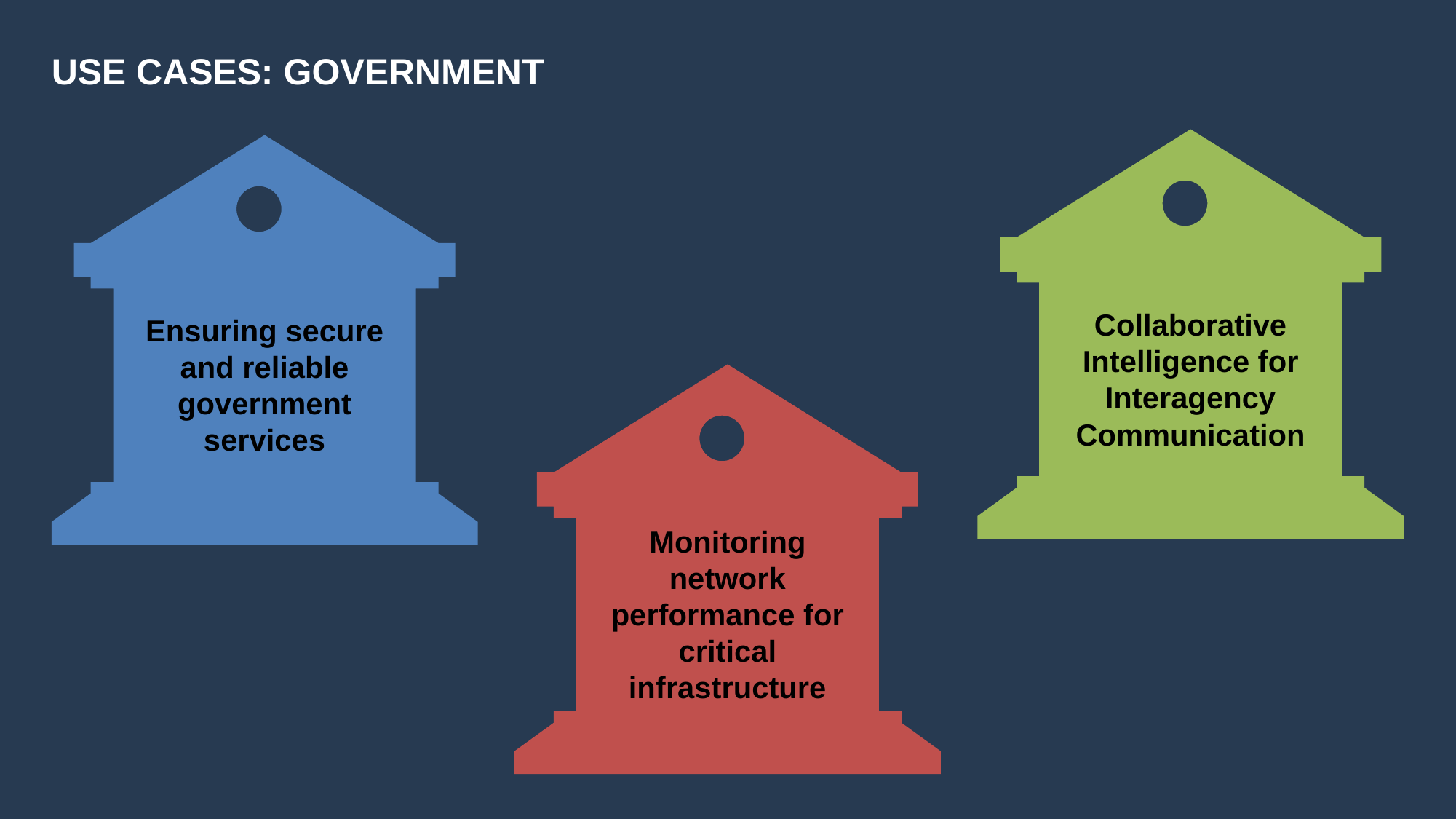

# Use Cases: Government

Collaborative Intelligence for Interagency Communication

Ensuring secure and reliable government services

Monitoring network performance for critical infrastructure